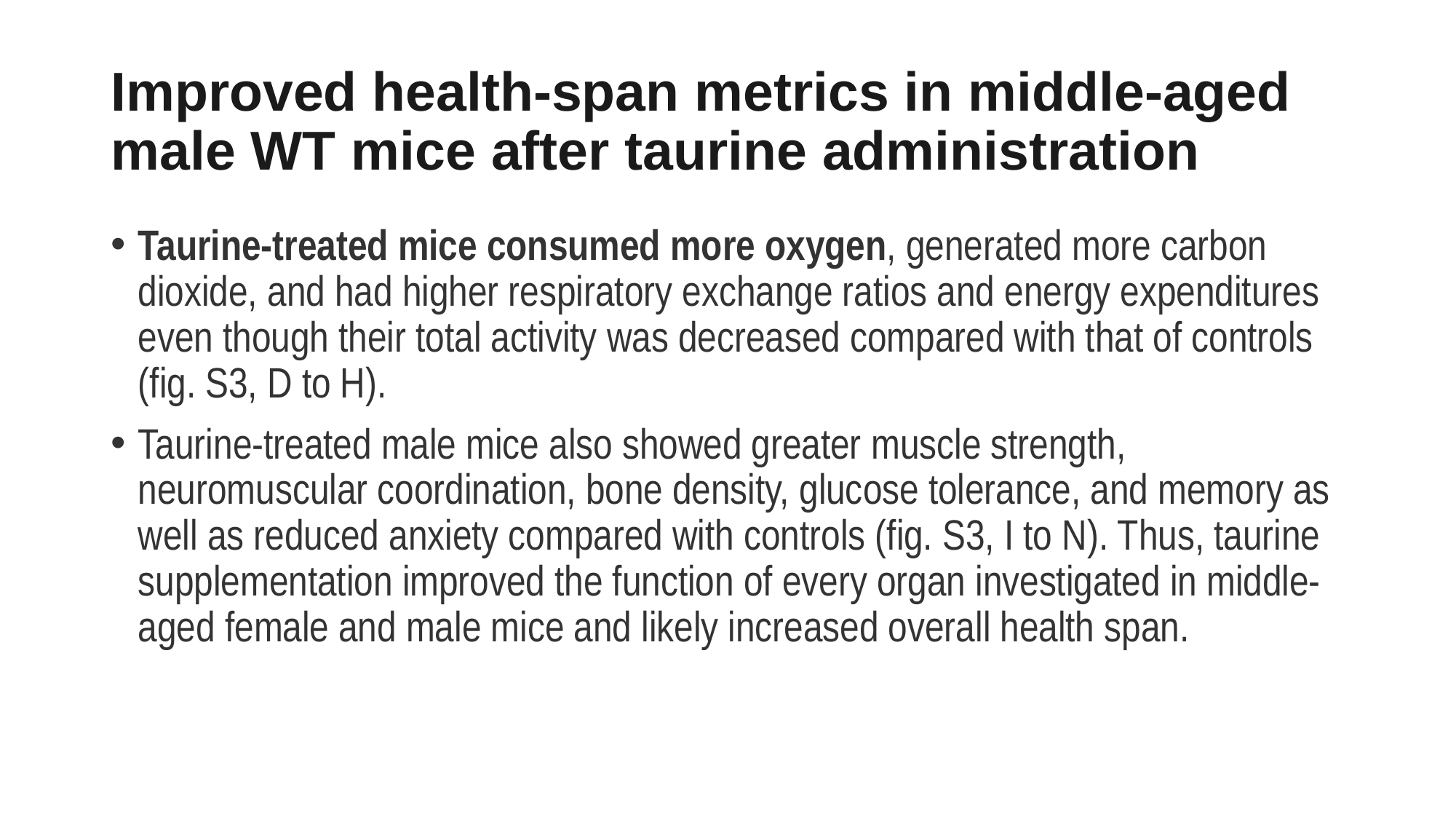

# Improved health-span metrics in middle-aged male WT mice after taurine administration
Taurine-treated mice consumed more oxygen, generated more carbon dioxide, and had higher respiratory exchange ratios and energy expenditures even though their total activity was decreased compared with that of controls (fig. S3, D to H).
Taurine-treated male mice also showed greater muscle strength, neuromuscular coordination, bone density, glucose tolerance, and memory as well as reduced anxiety compared with controls (fig. S3, I to N). Thus, taurine supplementation improved the function of every organ investigated in middle-aged female and male mice and likely increased overall health span.